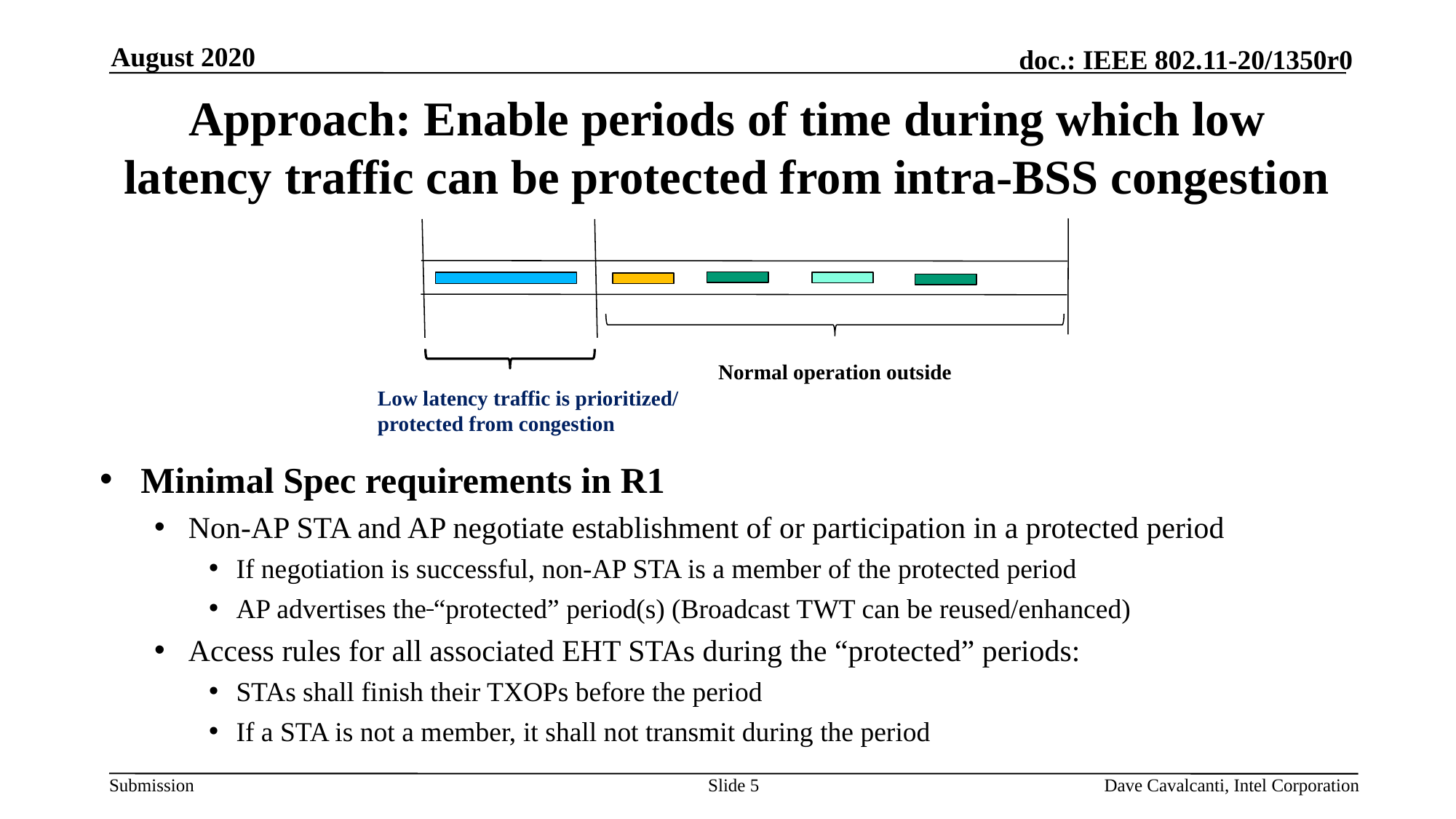

August 2020
# Approach: Enable periods of time during which low latency traffic can be protected from intra-BSS congestion

Normal operation outside
Low latency traffic is prioritized/ protected from congestion
Minimal Spec requirements in R1
Non-AP STA and AP negotiate establishment of or participation in a protected period
If negotiation is successful, non-AP STA is a member of the protected period
AP advertises the “protected” period(s) (Broadcast TWT can be reused/enhanced)
Access rules for all associated EHT STAs during the “protected” periods:
STAs shall finish their TXOPs before the period
If a STA is not a member, it shall not transmit during the period

Slide 5
Dave Cavalcanti, Intel Corporation